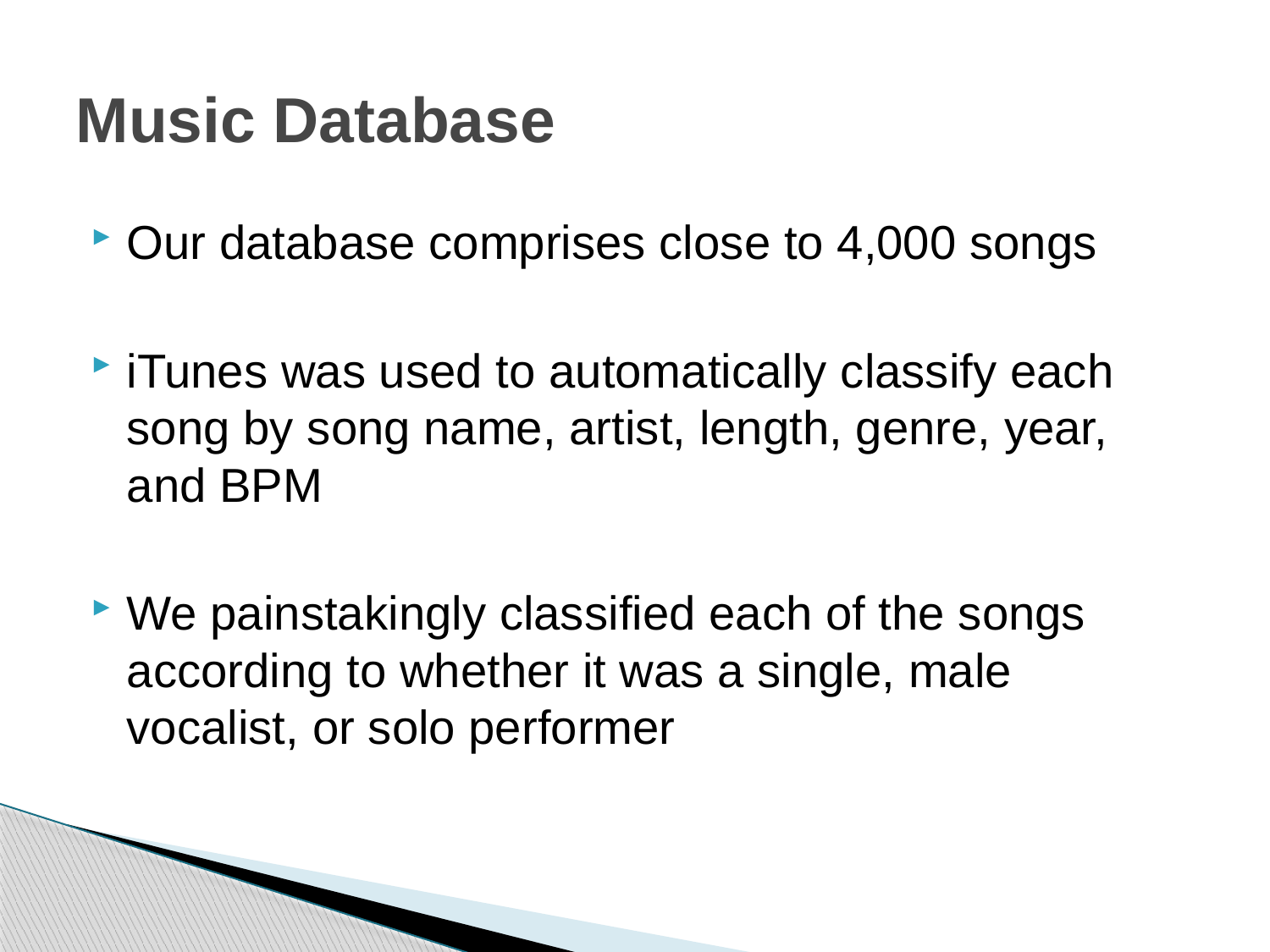

# Music Database
Our database comprises close to 4,000 songs

iTunes was used to automatically classify each song by song name, artist, length, genre, year, and BPM

We painstakingly classified each of the songs according to whether it was a single, male vocalist, or solo performer